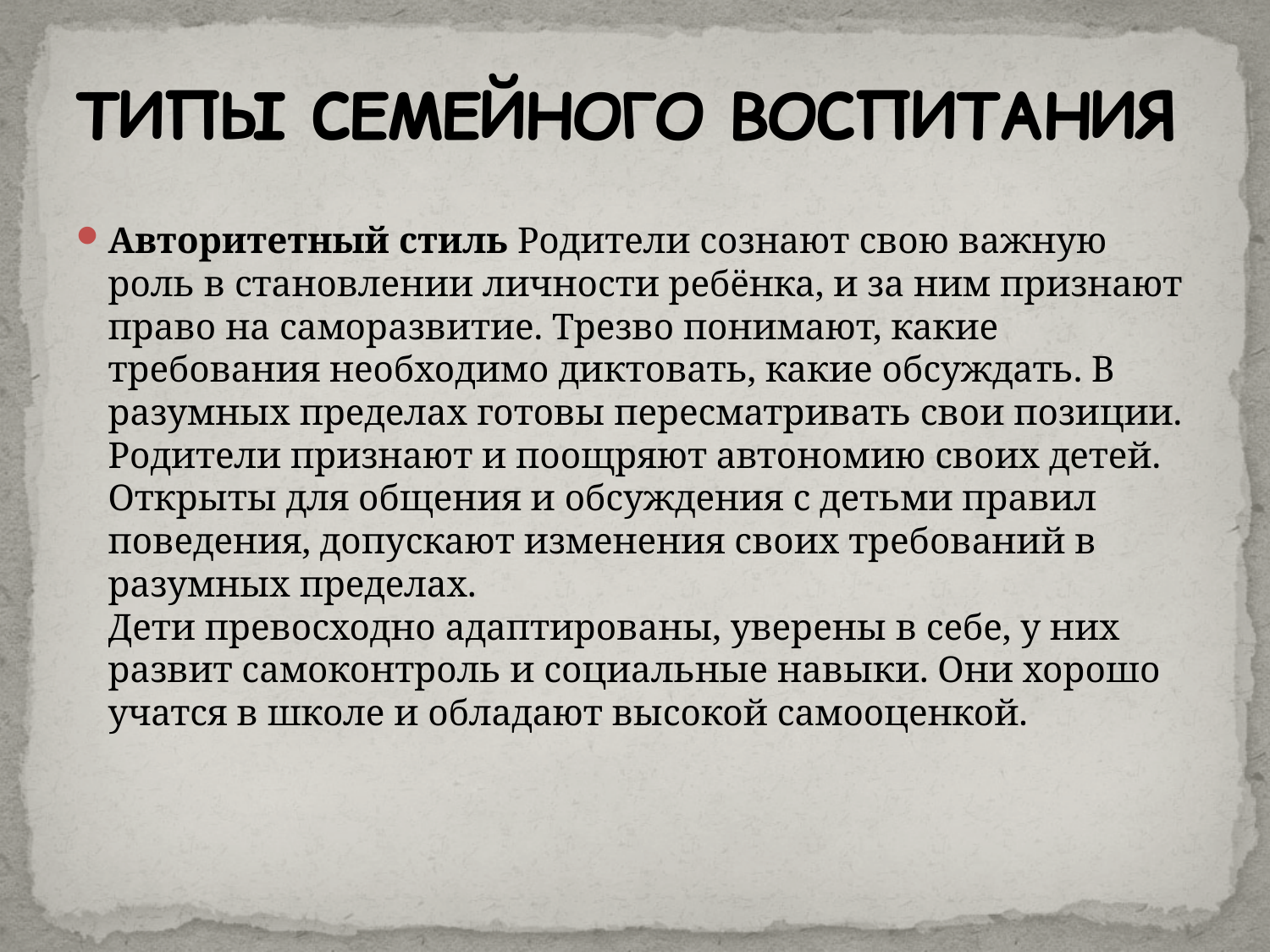

# ТИПЫ СЕМЕЙНОГО ВОСПИТАНИЯ
Авторитетный стиль Родители сознают свою важную роль в становлении личности ребёнка, и за ним признают право на саморазвитие. Трезво понимают, какие требования необходимо диктовать, какие обсуждать. В разумных пределах готовы пересматривать свои позиции. Родители признают и поощряют автономию своих детей. Открыты для общения и обсуждения с детьми правил поведения, допускают изменения своих требований в разумных пределах.
Дети превосходно адаптированы, уверены в себе, у них развит самоконтроль и социальные навыки. Они хорошо учатся в школе и обладают высокой самооценкой.